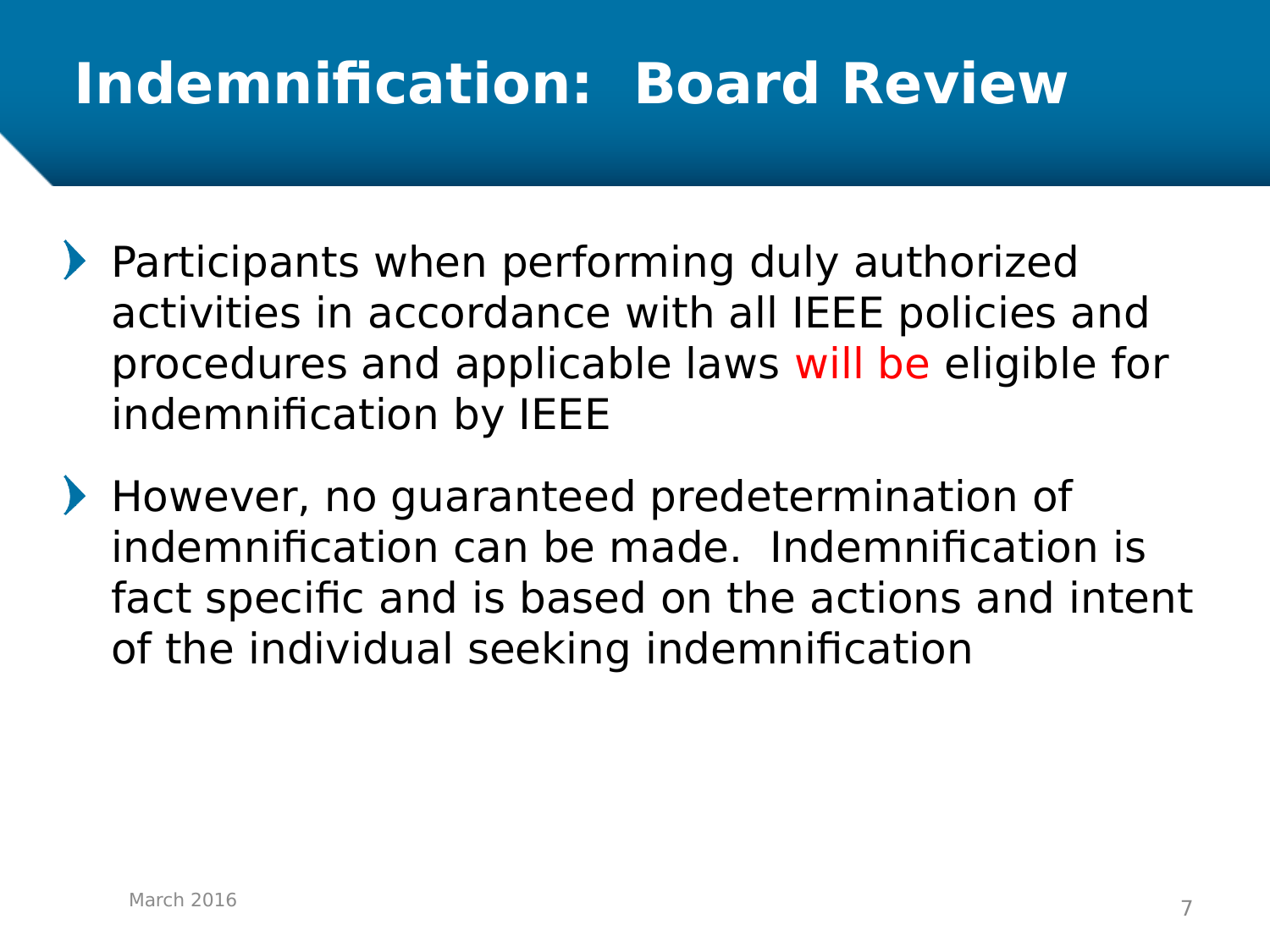

# Indemnification:  Board Review
Participants when performing duly authorized activities in accordance with all IEEE policies and procedures and applicable laws will be eligible for indemnification by IEEE
However, no guaranteed predetermination of indemnification can be made.  Indemnification is fact specific and is based on the actions and intent of the individual seeking indemnification
March 2016

7